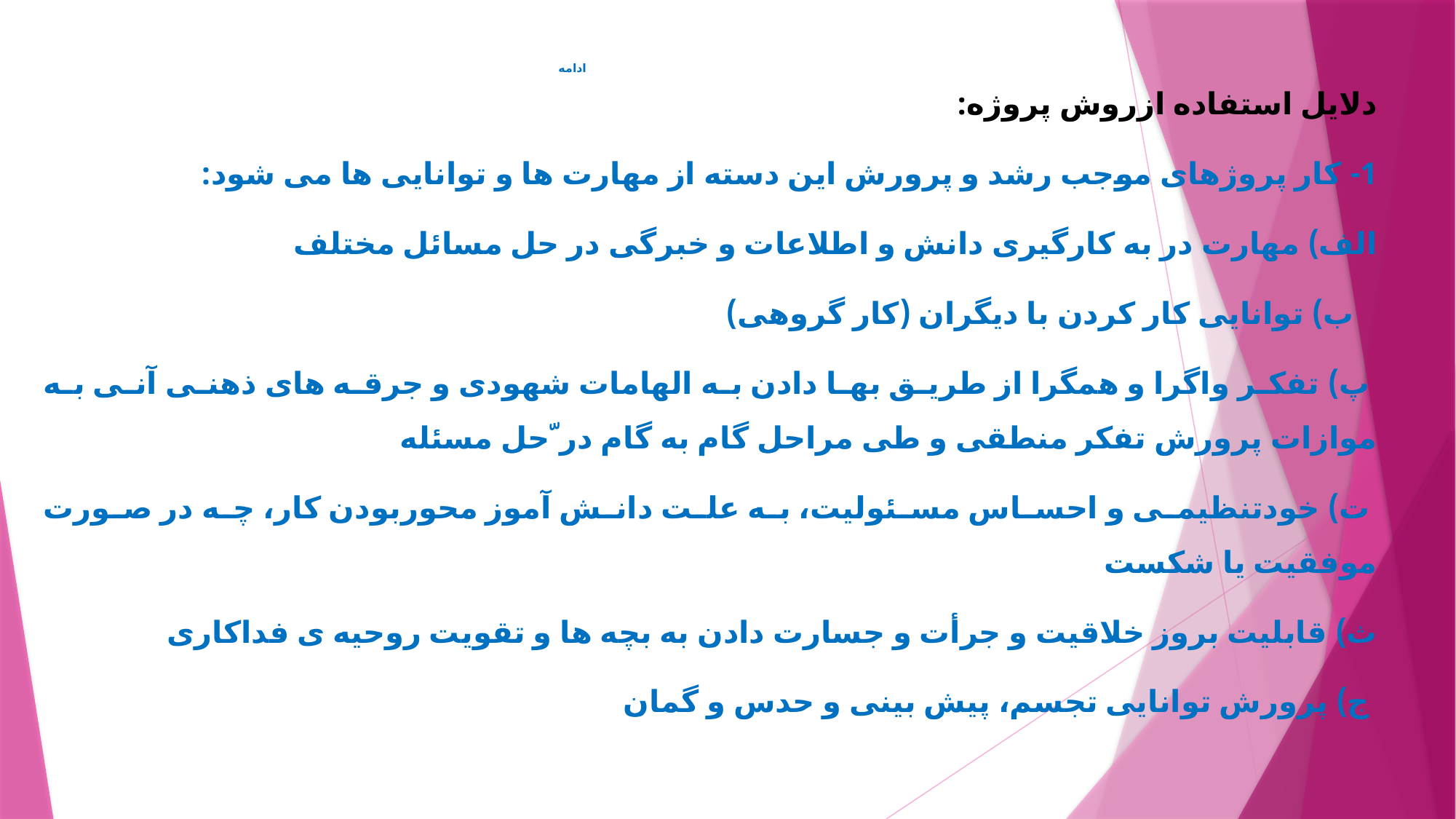

# ادامه
دلايل استفاده ازروش پروژه:
1- کار پروژهای موجب رشد و پرورش اين دسته از مهارت ها و توانايی ها می شود:
الف) مهارت در به کارگيری دانش و اطلاعات و خبرگی در حل مسائل مختلف
   ب) توانايی کار کردن با ديگران (کار گروهی)
 پ) تفکر واگرا و همگرا از طريق بها دادن به الهامات شهودی و جرقه های ذهنی آنی به موازات پرورش تفکر منطقی و طی مراحل گام به گام در ّحل مسئله
 ت) خودتنظيمی و احساس مسئوليت، به علت دانش آموز محوربودن کار، چه در صورت موفقيت يا شکست
ث) قابليت بروز خلاقيت و جرأت و جسارت دادن به بچه ها و تقويت روحيه ی فداکاری
 ج) پرورش توانايی تجسم، پيش بينی و حدس و گمان